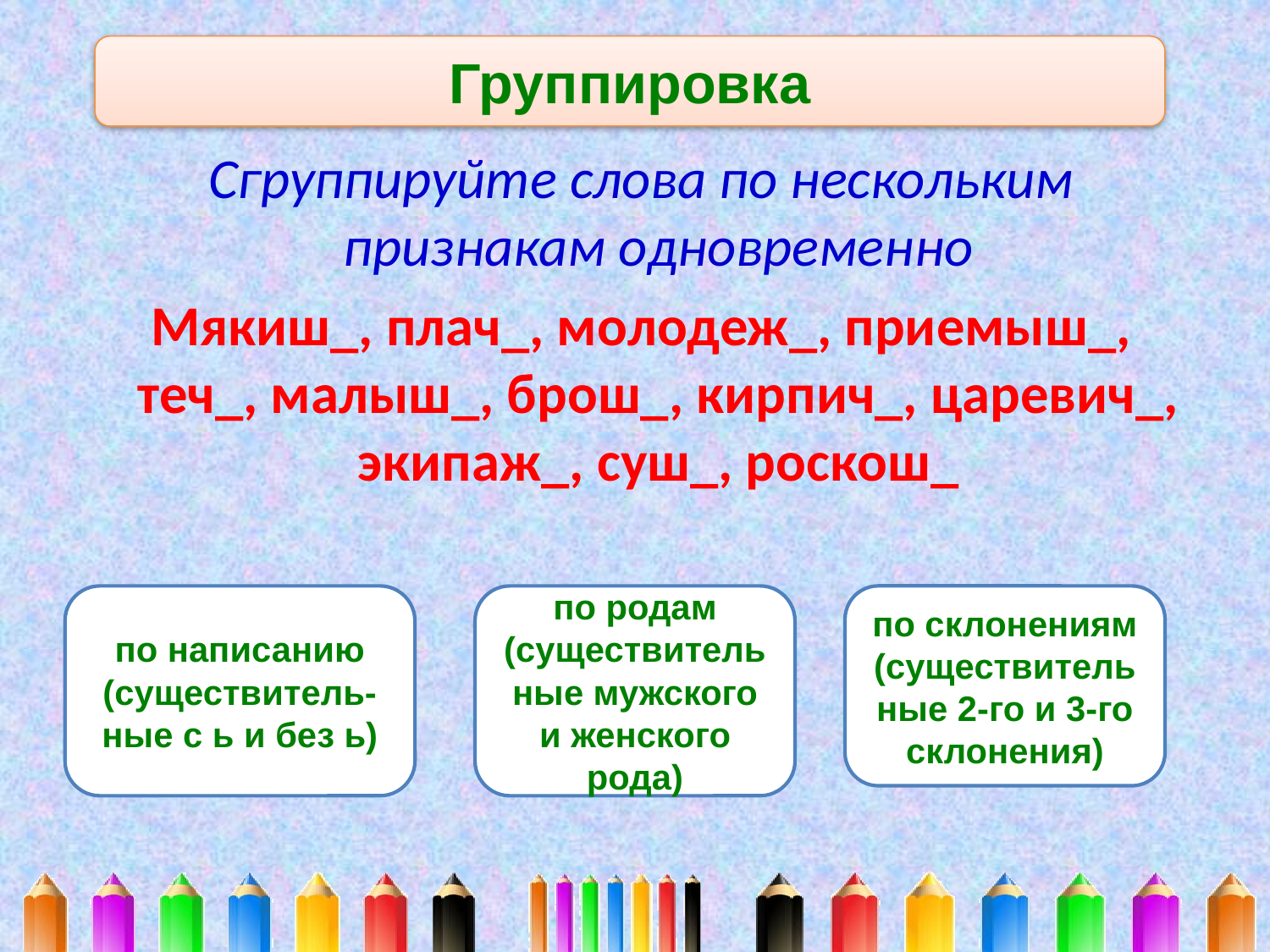

Группировка
 Сгруппируйте слова по нескольким признакам одновременно
 Мякиш_, плач_, молодеж_, приемыш_, теч_, малыш_, брош_, кирпич_, царевич_, экипаж_, суш_, роскош_

по написанию (существитель-ные с ь и без ь)
по родам (существительные мужского и женского рода)
по склонениям (существительные 2-го и 3-го склонения)